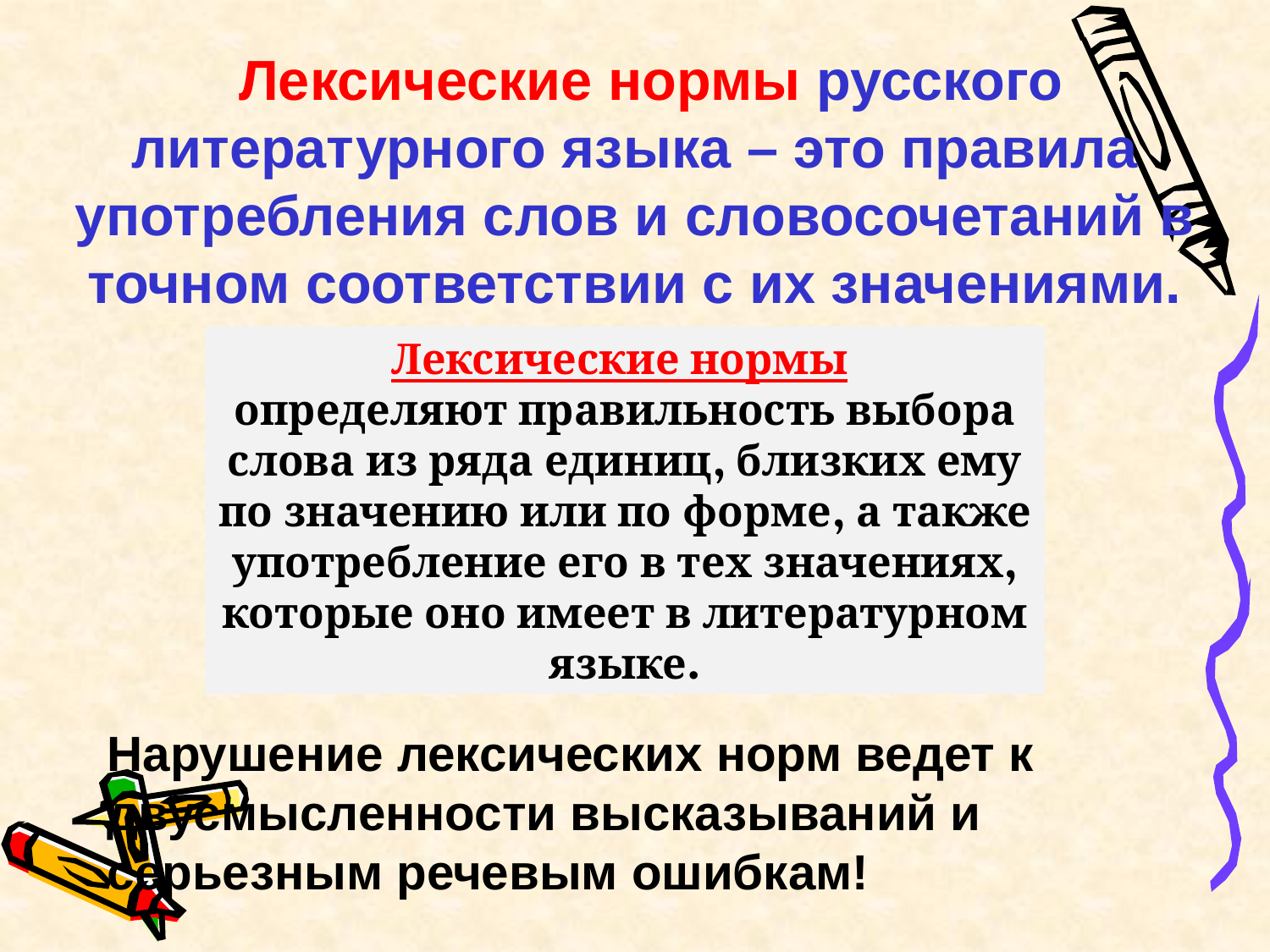

Лексические нормы русского литературного языка – это правила употребления слов и словосочетаний в точном соответствии с их значениями.
Лексические нормы
определяют правильность выбора слова из ряда единиц, близких ему по значению или по форме, а также употребление его в тех значениях, которые оно имеет в литературном языке.
Нарушение лексических норм ведет к двусмысленности высказываний и серьезным речевым ошибкам!